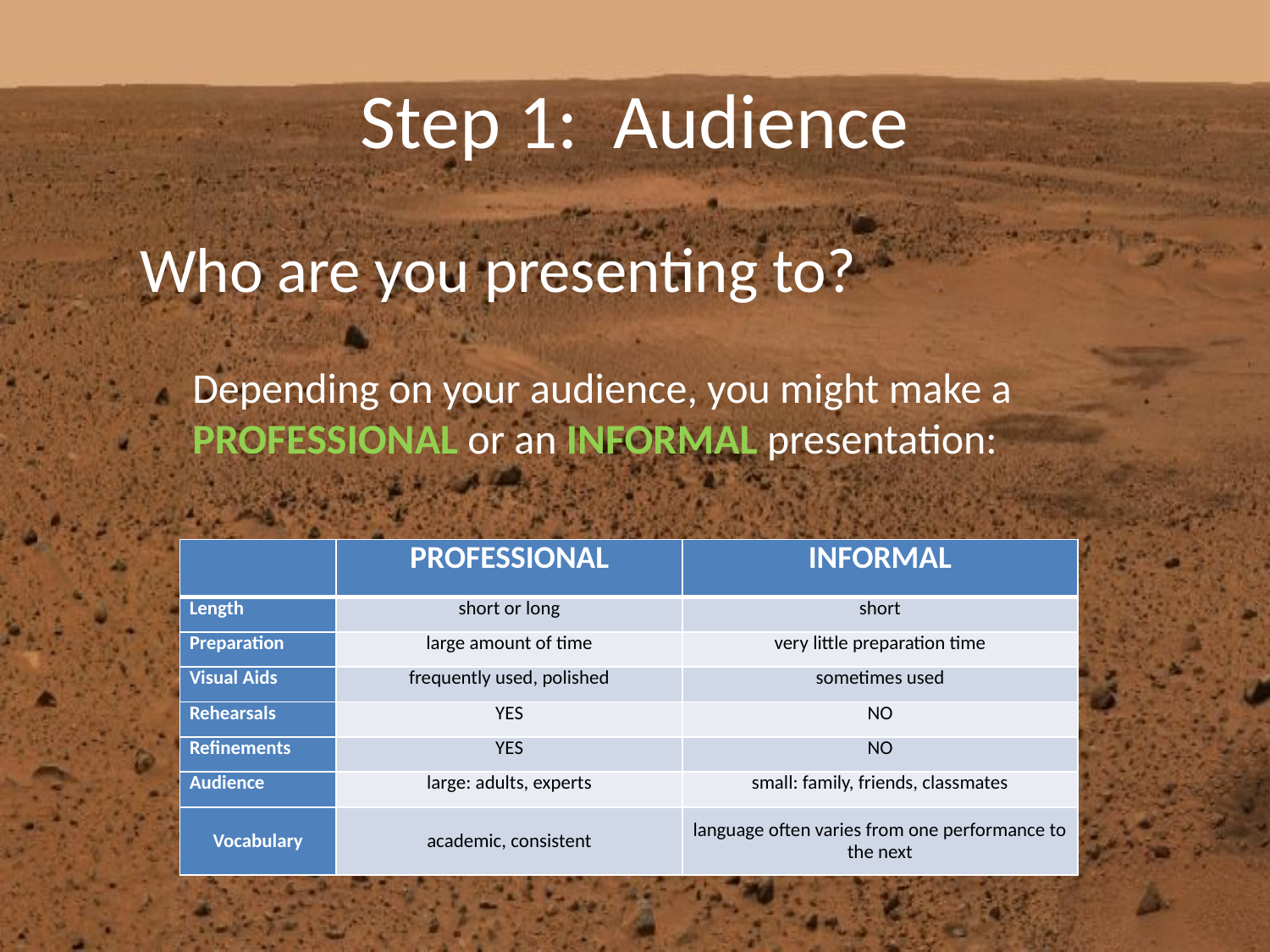

# Step 1:  Audience
Who are you presenting to?

Depending on your audience, you might make a PROFESSIONAL or an INFORMAL presentation:

|  | PROFESSIONAL | INFORMAL |
| --- | --- | --- |
| Length | short or long | short |
| Preparation | large amount of time | very little preparation time |
| Visual Aids | frequently used, polished | sometimes used |
| Rehearsals | YES | NO |
| Refinements | YES | NO |
| Audience | large: adults, experts | small: family, friends, classmates |
| Vocabulary | academic, consistent | language often varies from one performance to the next |